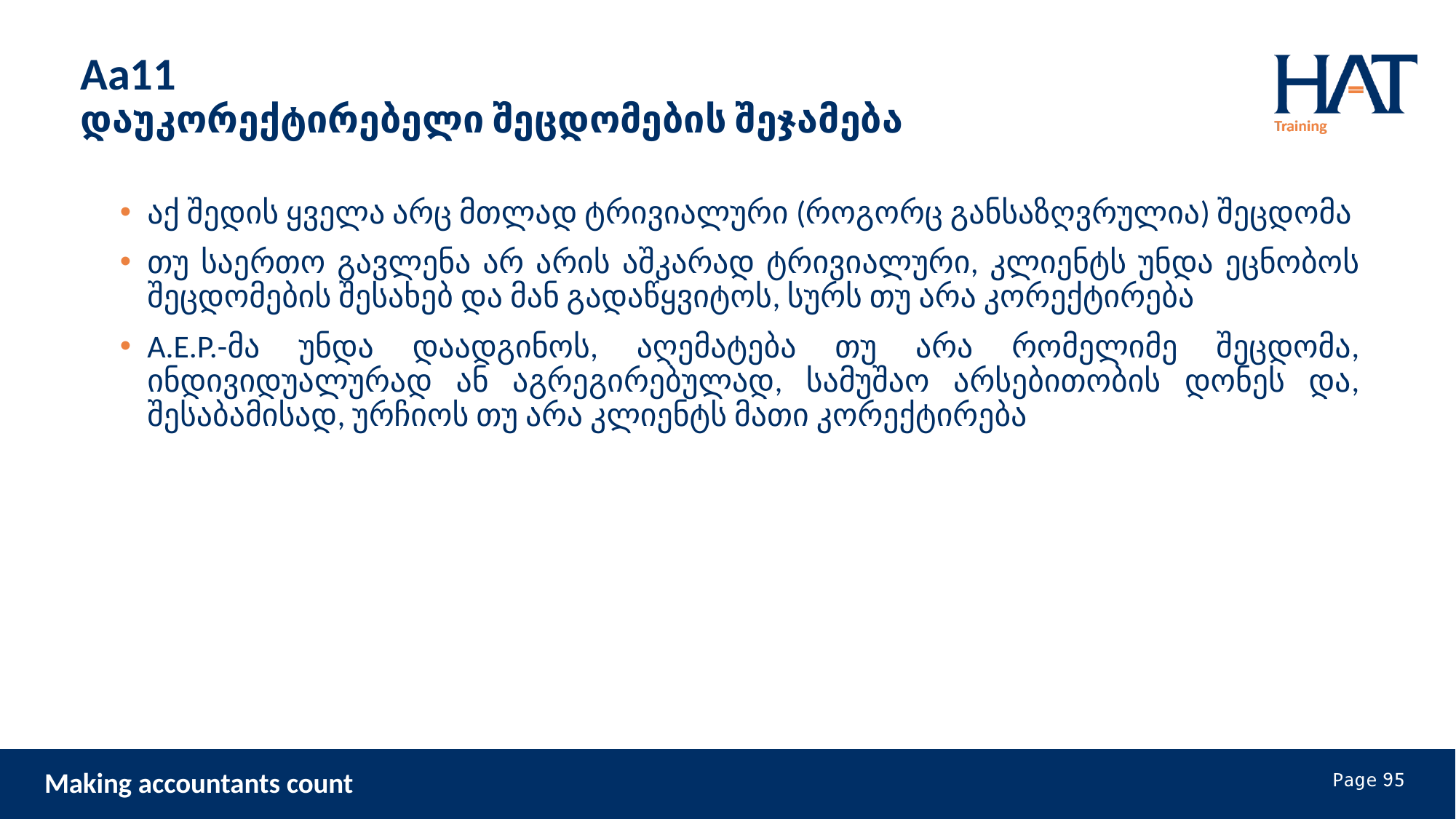

# Aa11 დაუკორექტირებელი შეცდომების შეჯამება
აქ შედის ყველა არც მთლად ტრივიალური (როგორც განსაზღვრულია) შეცდომა
თუ საერთო გავლენა არ არის აშკარად ტრივიალური, კლიენტს უნდა ეცნობოს შეცდომების შესახებ და მან გადაწყვიტოს, სურს თუ არა კორექტირება
A.E.P.-მა უნდა დაადგინოს, აღემატება თუ არა რომელიმე შეცდომა, ინდივიდუალურად ან აგრეგირებულად, სამუშაო არსებითობის დონეს და, შესაბამისად, ურჩიოს თუ არა კლიენტს მათი კორექტირება
95